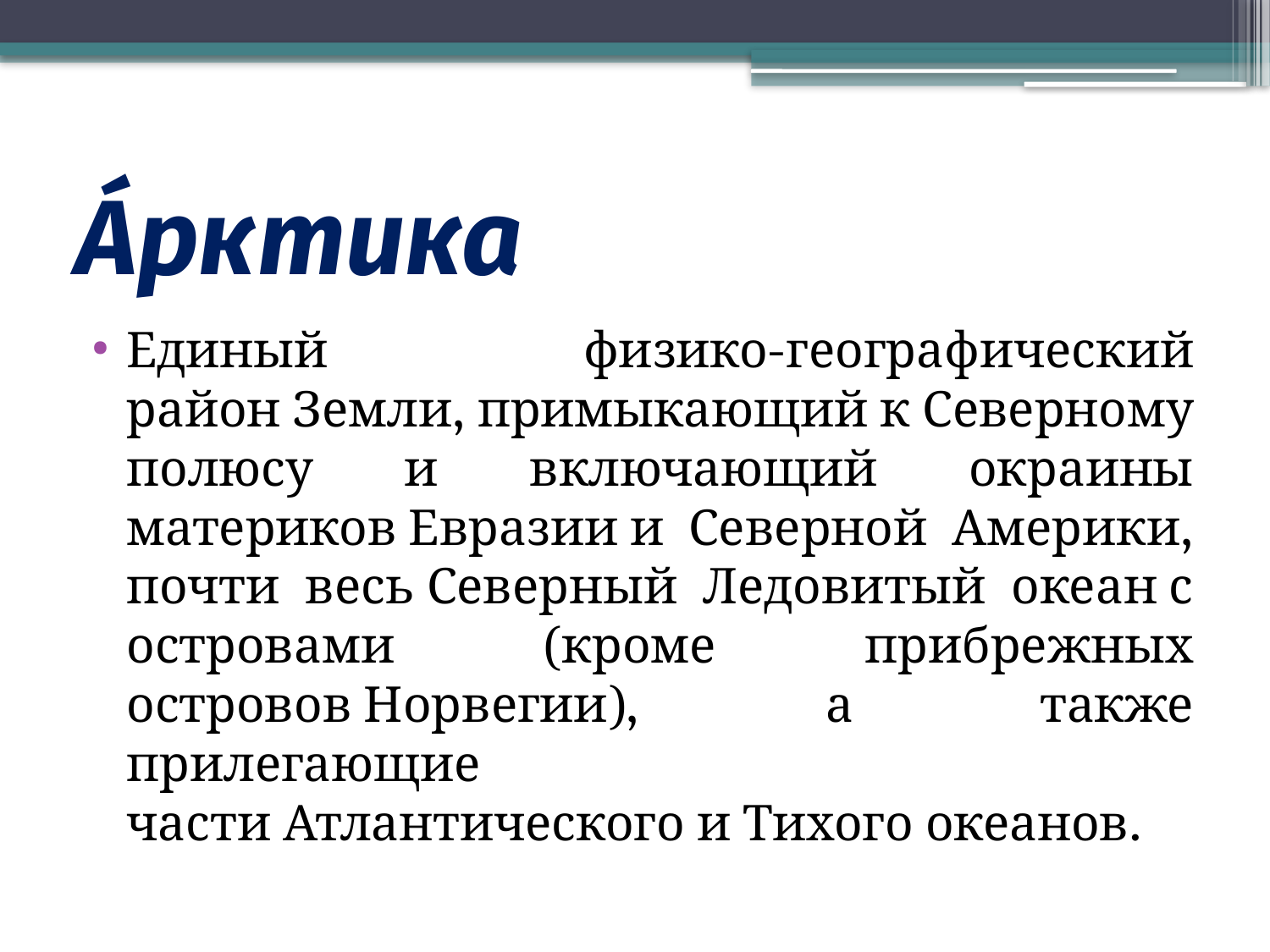

# А́рктика
Единый физико-географический район Земли, примыкающий к Северному полюсу и включающий окраины материков Евразии и Северной Америки, почти весь Северный Ледовитый океан с островами (кроме прибрежных островов Норвегии), а также прилегающие части Атлантического и Тихого океанов.